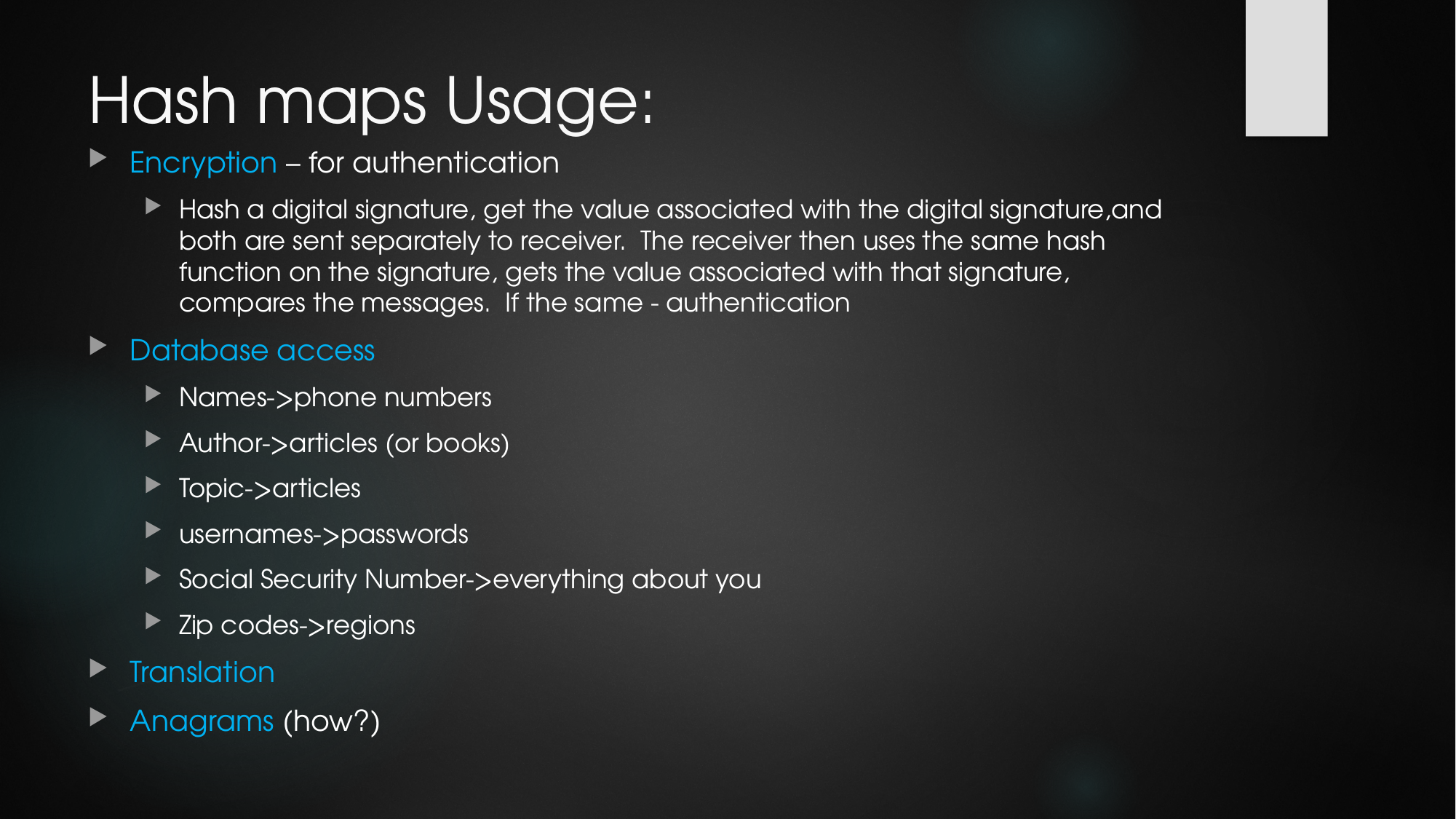

# Hash maps Usage:
Encryption – for authentication
Hash a digital signature, get the value associated with the digital signature,and both are sent separately to receiver.  The receiver then uses the same hash function on the signature, gets the value associated with that signature, compares the messages.  If the same - authentication
Database access
Names->phone numbers
Author->articles (or books)
Topic->articles
usernames->passwords
Social Security Number->everything about you
Zip codes->regions
Translation
Anagrams (how?)